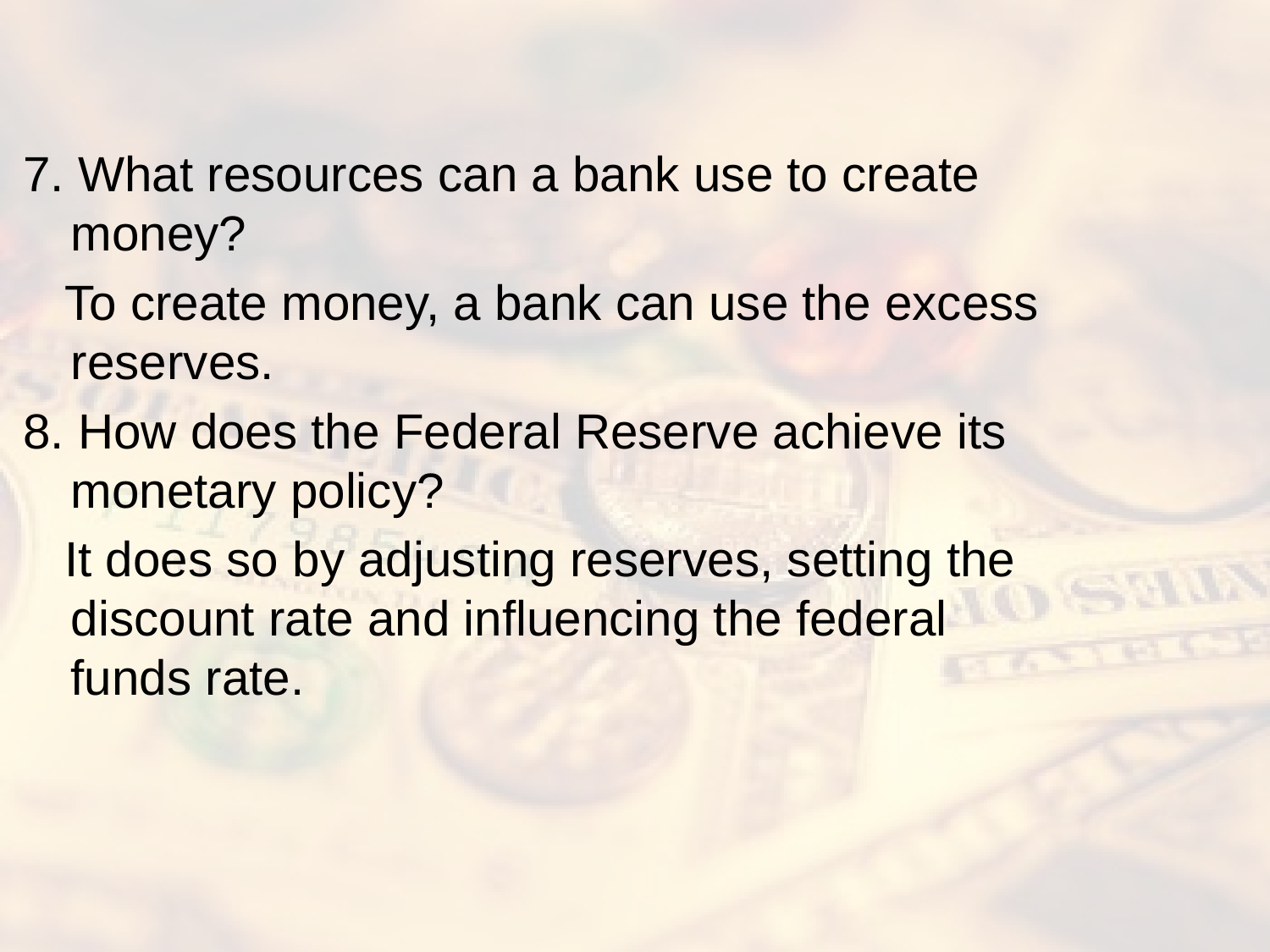

#
7. What resources can a bank use to create money?
   To create money, a bank can use the excess reserves.
8. How does the Federal Reserve achieve its monetary policy?
   It does so by adjusting reserves, setting the discount rate and influencing the federal funds rate.